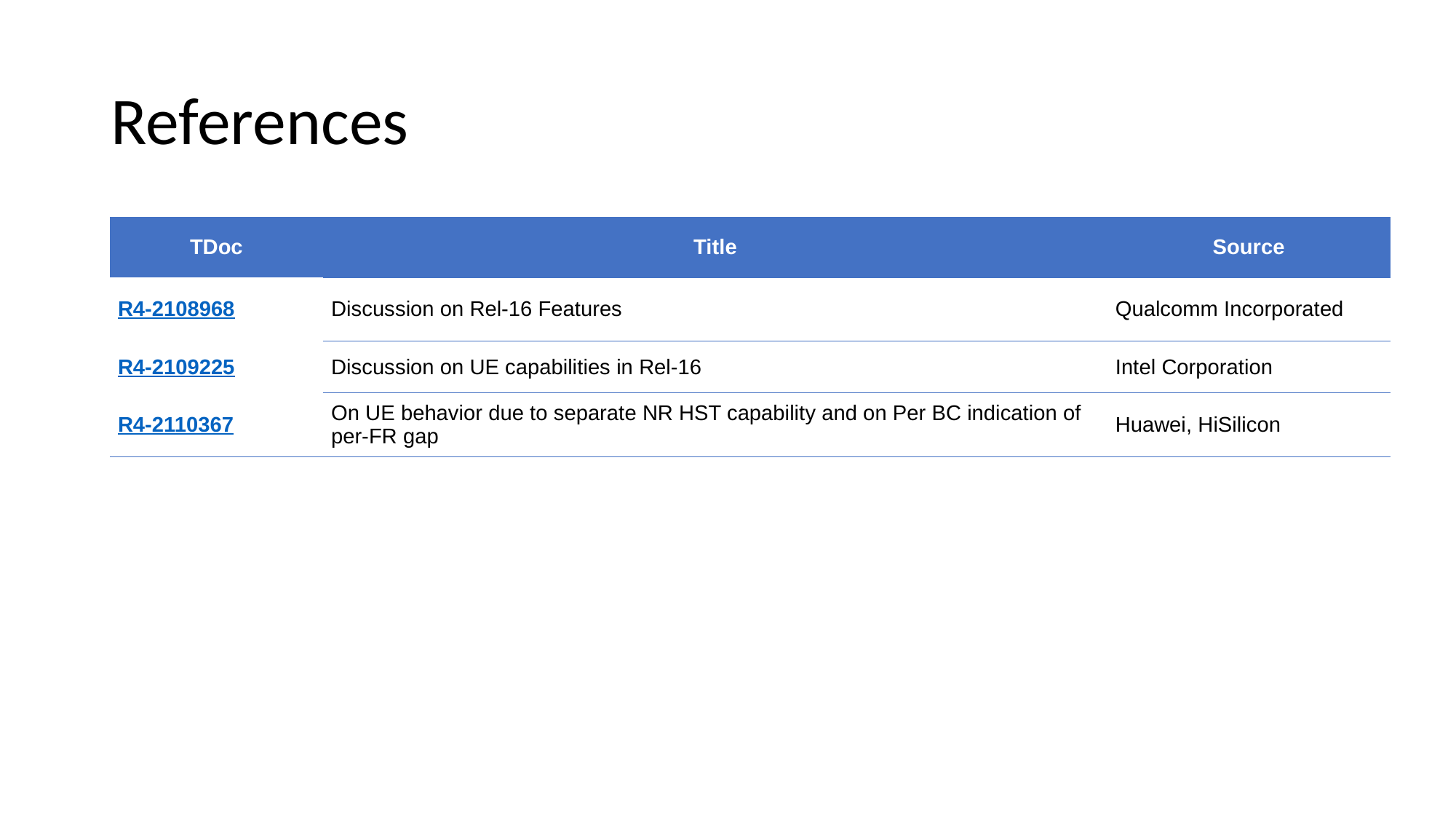

# References
| TDoc | Title | Source |
| --- | --- | --- |
| R4-2108968 | Discussion on Rel-16 Features | Qualcomm Incorporated |
| R4-2109225 | Discussion on UE capabilities in Rel-16 | Intel Corporation |
| R4-2110367 | On UE behavior due to separate NR HST capability and on Per BC indication of per-FR gap | Huawei, HiSilicon |